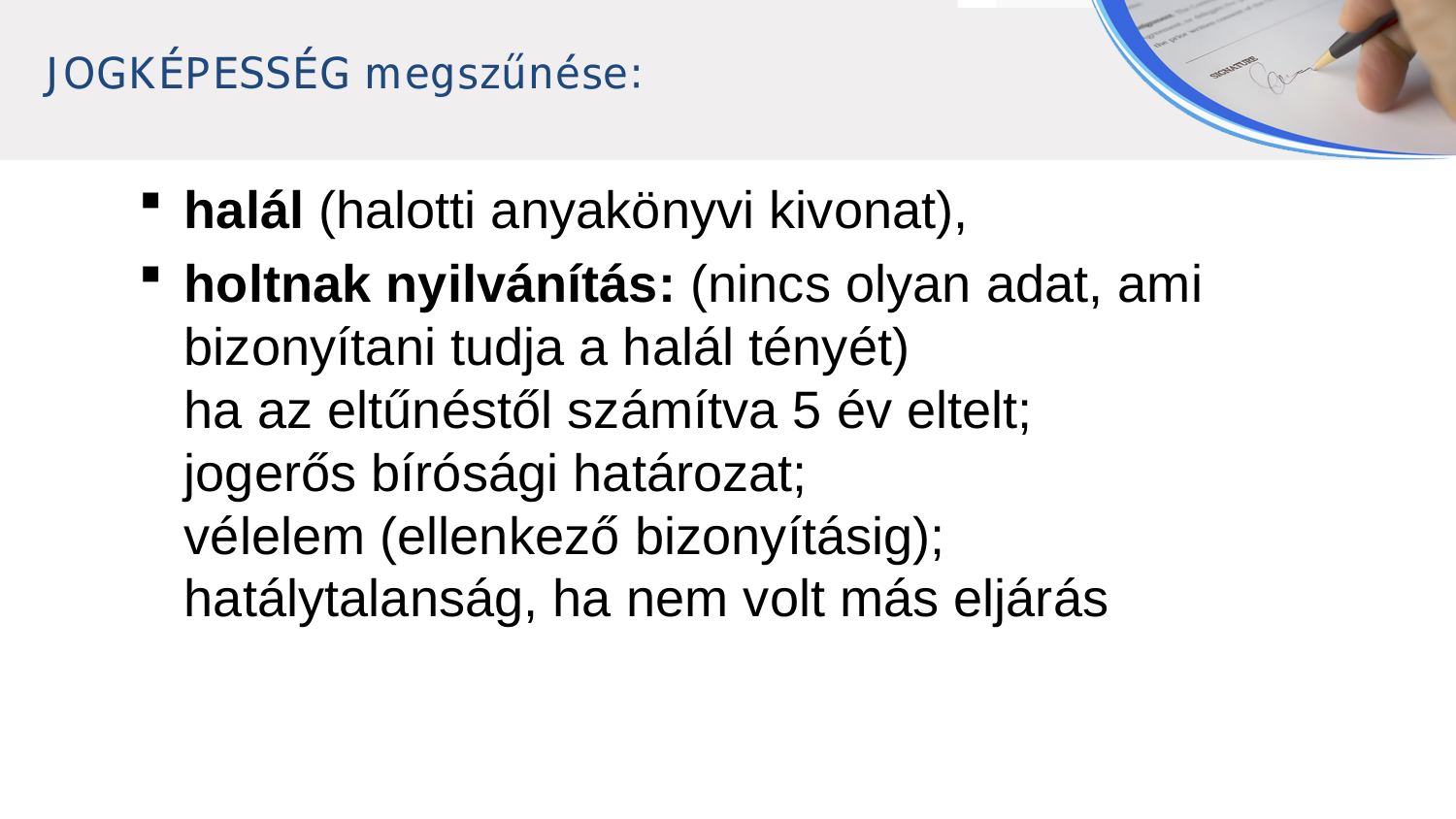

JOGKÉPESSÉG megszűnése:
halál (halotti anyakönyvi kivonat),
holtnak nyilvánítás: (nincs olyan adat, ami
bizonyítani tudja a halál tényét)
ha az eltűnéstől számítva 5 év eltelt;
jogerős bírósági határozat;
vélelem (ellenkező bizonyításig);
hatálytalanság, ha nem volt más eljárás